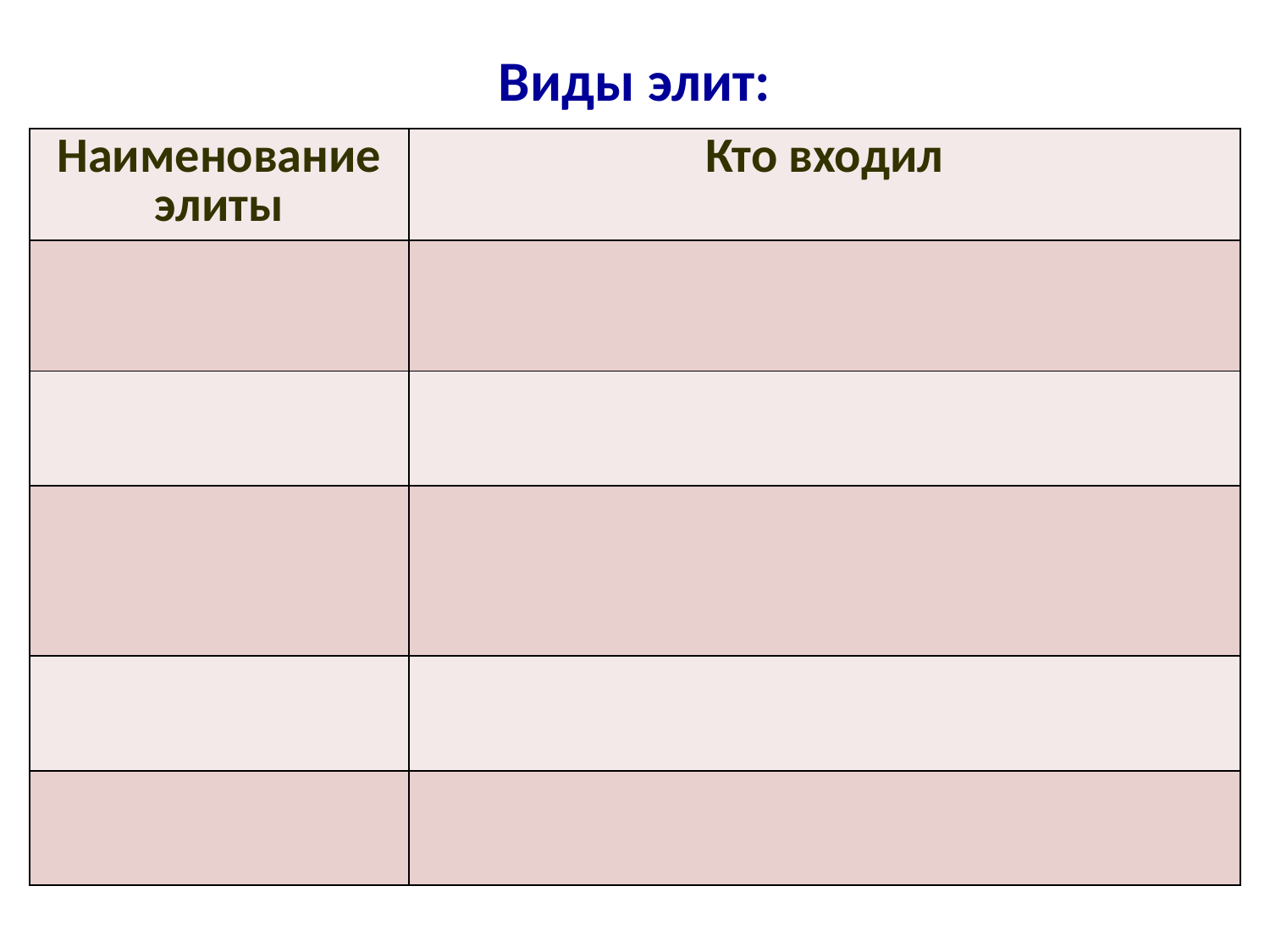

# Виды элит:
| Наименование элиты | Кто входил |
| --- | --- |
|  |  |
|  |  |
|  |  |
|  |  |
|  |  |